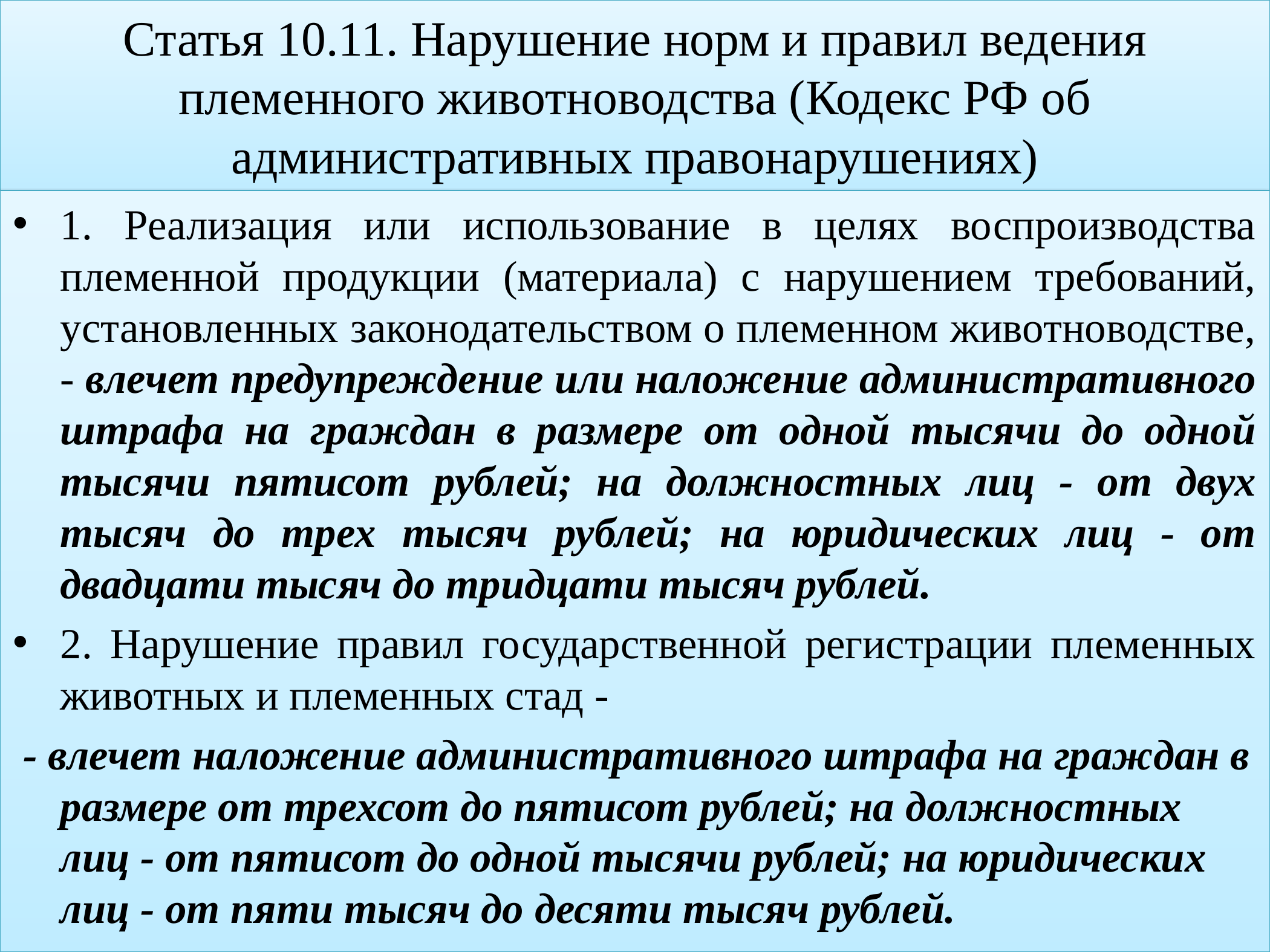

# Статья 10.11. Нарушение норм и правил ведения племенного животноводства (Кодекс РФ об административных правонарушениях)
1. Реализация или использование в целях воспроизводства племенной продукции (материала) с нарушением требований, установленных законодательством о племенном животноводстве, - влечет предупреждение или наложение административного штрафа на граждан в размере от одной тысячи до одной тысячи пятисот рублей; на должностных лиц - от двух тысяч до трех тысяч рублей; на юридических лиц - от двадцати тысяч до тридцати тысяч рублей.
2. Нарушение правил государственной регистрации племенных животных и племенных стад -
 - влечет наложение административного штрафа на граждан в размере от трехсот до пятисот рублей; на должностных лиц - от пятисот до одной тысячи рублей; на юридических лиц - от пяти тысяч до десяти тысяч рублей.